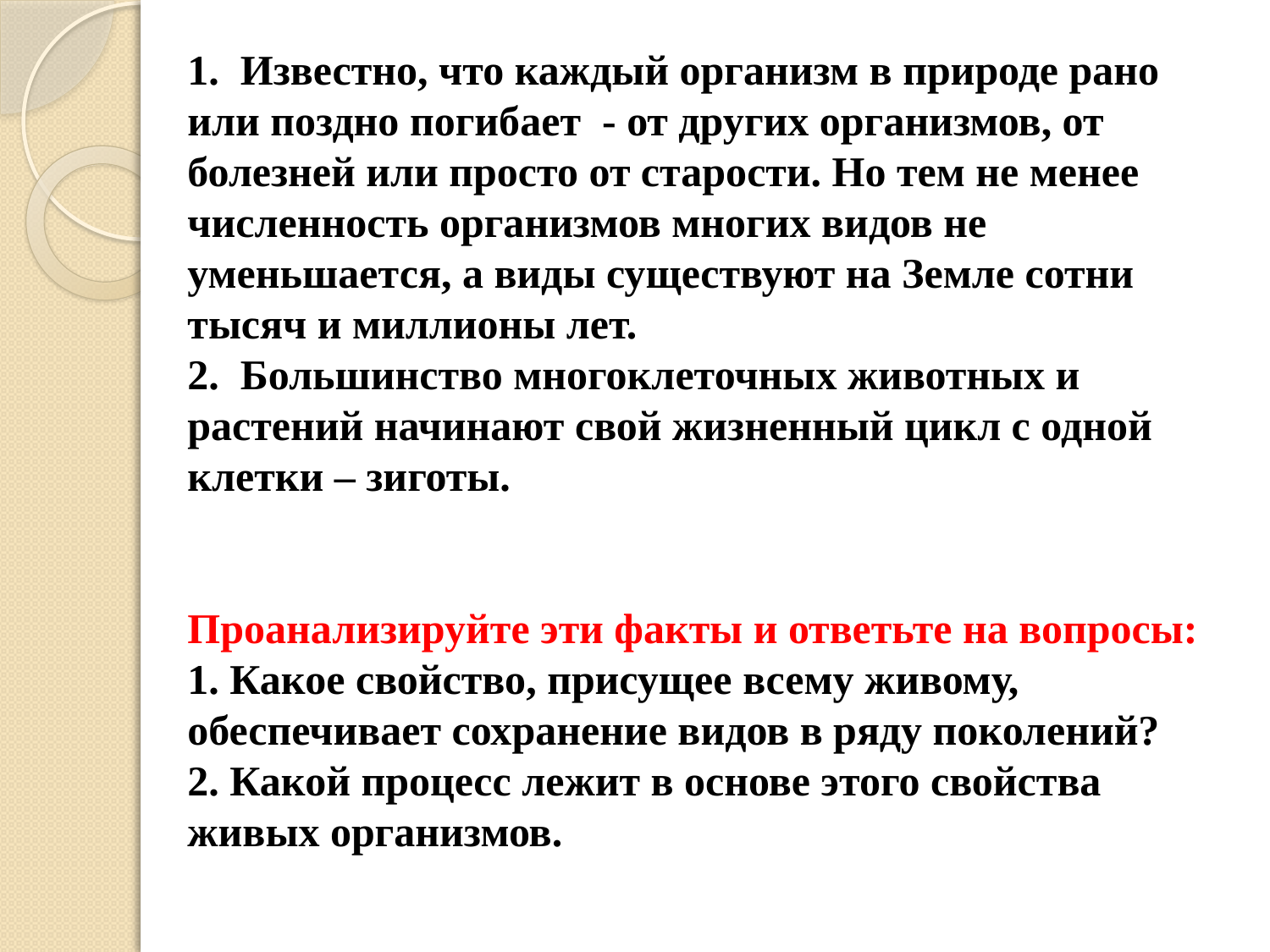

1.  Известно, что каждый организм в природе рано или поздно погибает  - от других организмов, от болезней или просто от старости. Но тем не менее численность организмов многих видов не уменьшается, а виды существуют на Земле сотни тысяч и миллионы лет.
2.  Большинство многоклеточных животных и растений начинают свой жизненный цикл с одной клетки – зиготы.

Проанализируйте эти факты и ответьте на вопросы:
1. Какое свойство, присущее всему живому, обеспечивает сохранение видов в ряду поколений?
2. Какой процесс лежит в основе этого свойства живых организмов.